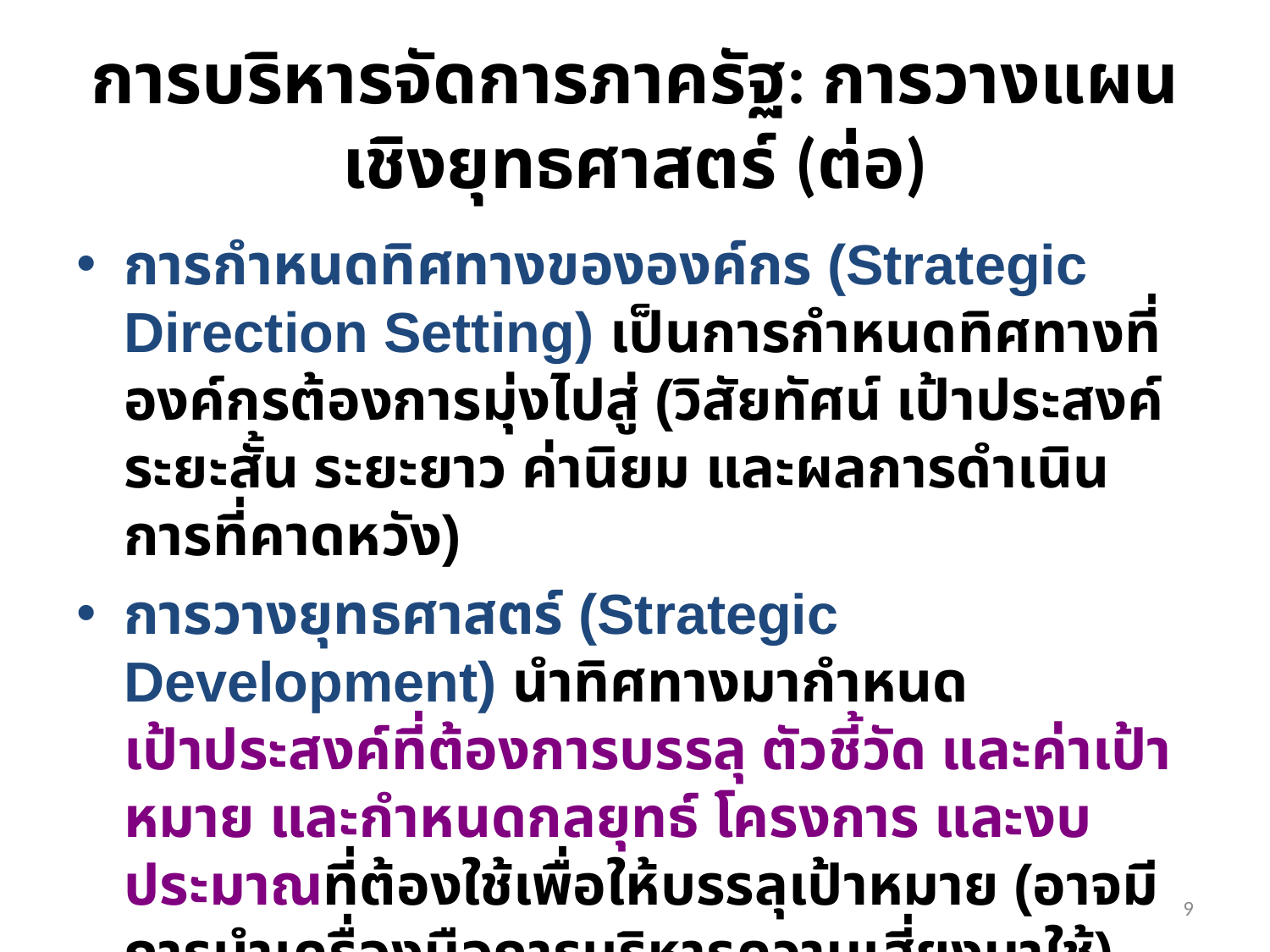

# การบริหารจัดการภาครัฐ: การวางแผนเชิงยุทธศาสตร์ (ต่อ)
การกำหนดทิศทางขององค์กร (Strategic Direction Setting) เป็นการกำหนดทิศทางที่องค์กรต้องการมุ่งไปสู่ (วิสัยทัศน์ เป้าประสงค์ระยะสั้น ระยะยาว ค่านิยม และผลการดำเนินการที่คาดหวัง)
การวางยุทธศาสตร์ (Strategic Development) นำทิศทางมากำหนดเป้าประสงค์ที่ต้องการบรรลุ ตัวชี้วัด และค่าเป้าหมาย และกำหนดกลยุทธ์ โครงการ และงบประมาณที่ต้องใช้เพื่อให้บรรลุเป้าหมาย (อาจมีการนำเครื่องมือการบริหารความเสี่ยงมาใช้)
9